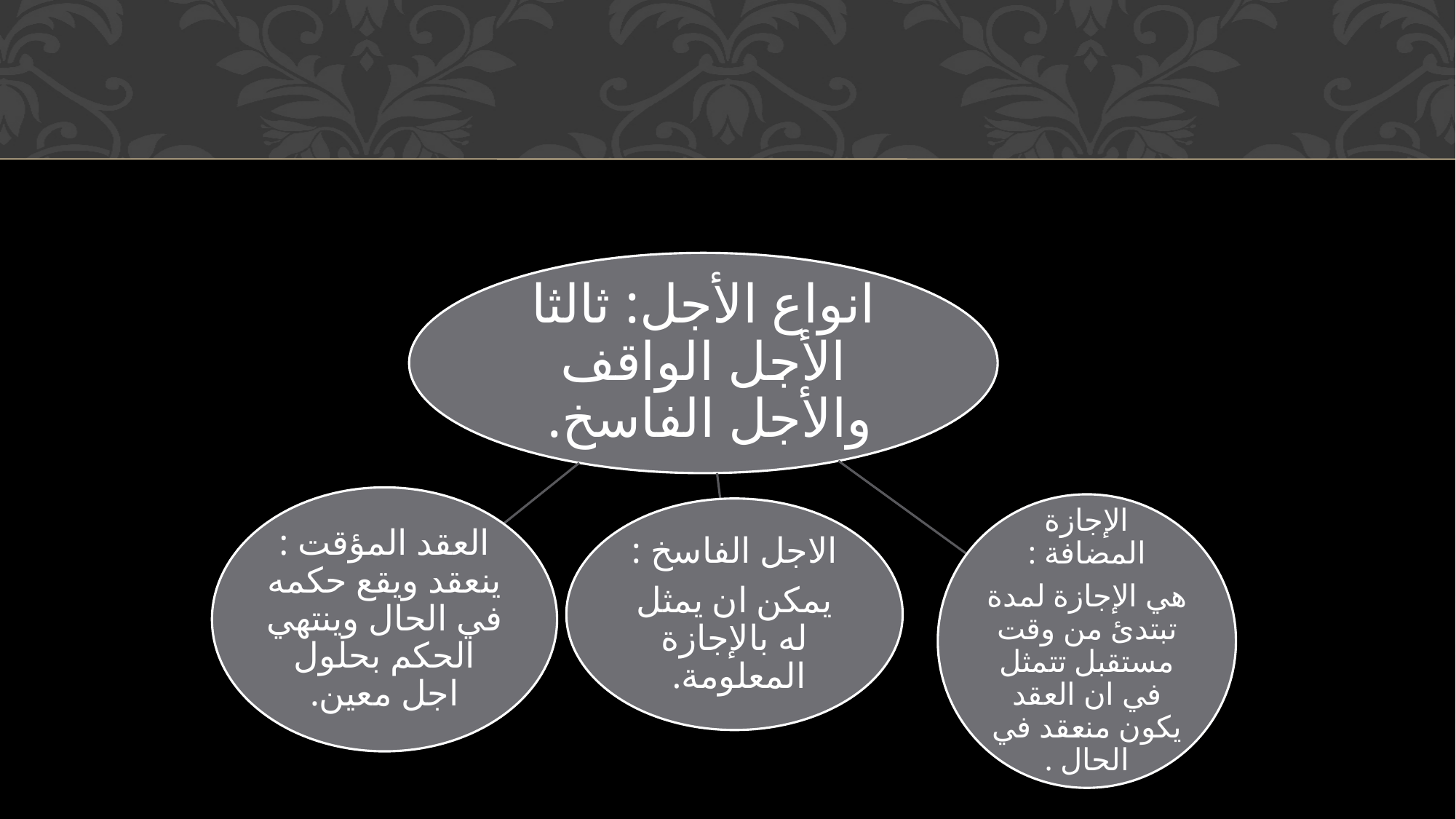

انواع الأجل: ثالثا الأجل الواقف والأجل الفاسخ.

الإجازة المضافة :
هي الإجازة لمدة تبتدئ من وقت مستقبل تتمثل في ان العقد يكون منعقد في الحال .

الاجل الفاسخ :
يمكن ان يمثل له بالإجازة المعلومة.

العقد المؤقت : ينعقد ويقع حكمه في الحال وينتهي الحكم بحلول اجل معين.